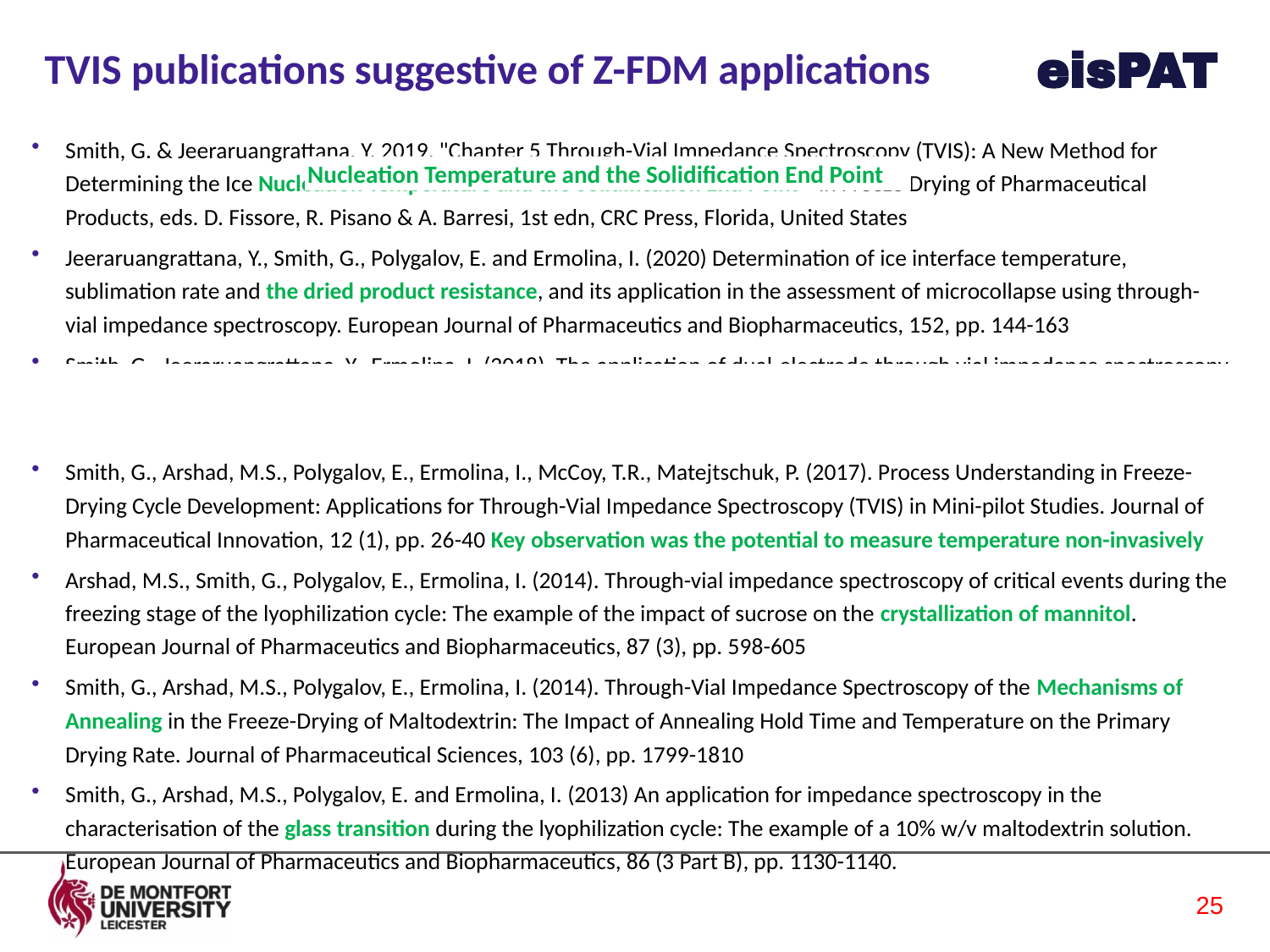

# TVIS publications suggestive of Z-FDM applications
Smith, G. & Jeeraruangrattana, Y. 2019, "Chapter 5 Through-Vial Impedance Spectroscopy (TVIS): A New Method for Determining the Ice Nucleation Temperature and the Solidification End Point " in Freeze Drying of Pharmaceutical Products, eds. D. Fissore, R. Pisano & A. Barresi, 1st edn, CRC Press, Florida, United States
Jeeraruangrattana, Y., Smith, G., Polygalov, E. and Ermolina, I. (2020) Determination of ice interface temperature, sublimation rate and the dried product resistance, and its application in the assessment of microcollapse using through-vial impedance spectroscopy. European Journal of Pharmaceutics and Biopharmaceutics, 152, pp. 144-163
Smith, G., Jeeraruangrattana, Y., Ermolina, I. (2018). The application of dual-electrode through vial impedance spectroscopy for the determination of ice interface temperatures, primary drying rate and vial heat transfer coefficient in lyophilization process development. European Journal of Pharmaceutics and Biopharmaceutics
Smith, G., Arshad, M.S., Polygalov, E., Ermolina, I., McCoy, T.R., Matejtschuk, P. (2017). Process Understanding in Freeze-Drying Cycle Development: Applications for Through-Vial Impedance Spectroscopy (TVIS) in Mini-pilot Studies. Journal of Pharmaceutical Innovation, 12 (1), pp. 26-40 Key observation was the potential to measure temperature non-invasively
Arshad, M.S., Smith, G., Polygalov, E., Ermolina, I. (2014). Through-vial impedance spectroscopy of critical events during the freezing stage of the lyophilization cycle: The example of the impact of sucrose on the crystallization of mannitol. European Journal of Pharmaceutics and Biopharmaceutics, 87 (3), pp. 598-605
Smith, G., Arshad, M.S., Polygalov, E., Ermolina, I. (2014). Through-Vial Impedance Spectroscopy of the Mechanisms of Annealing in the Freeze-Drying of Maltodextrin: The Impact of Annealing Hold Time and Temperature on the Primary Drying Rate. Journal of Pharmaceutical Sciences, 103 (6), pp. 1799-1810
Smith, G., Arshad, M.S., Polygalov, E. and Ermolina, I. (2013) An application for impedance spectroscopy in the characterisation of the glass transition during the lyophilization cycle: The example of a 10% w/v maltodextrin solution. European Journal of Pharmaceutics and Biopharmaceutics, 86 (3 Part B), pp. 1130-1140.
Nucleation Temperature and the Solidification End Point